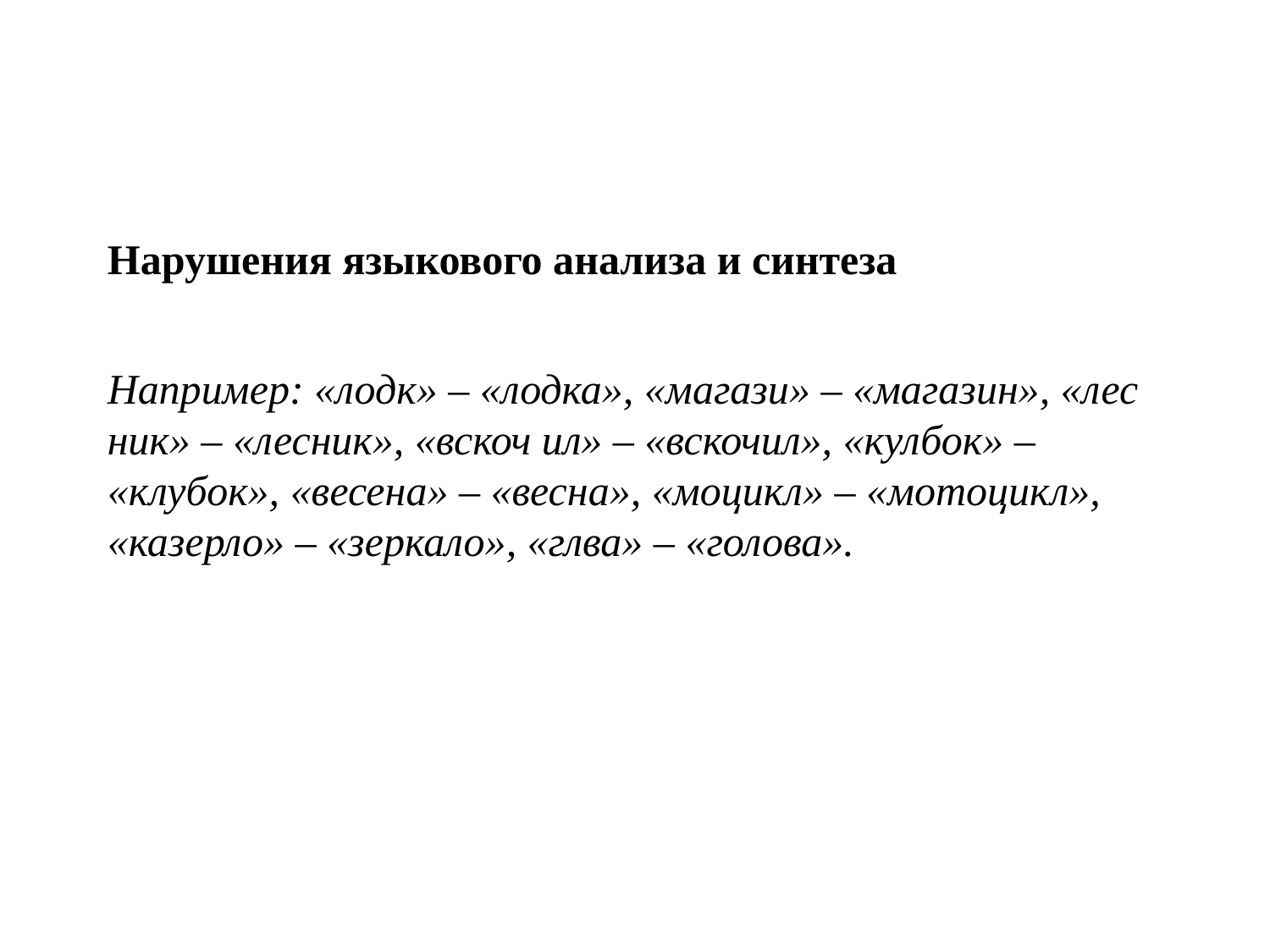

Нарушения языкового анализа и синтеза

Например: «лодк» – «лодка», «магази» – «магазин», «лес ник» – «лесник», «вскоч ил» – «вскочил», «кулбок» – «клубок», «весена» – «весна», «моцикл» – «мотоцикл», «казерло» – «зеркало», «глва» – «голова».